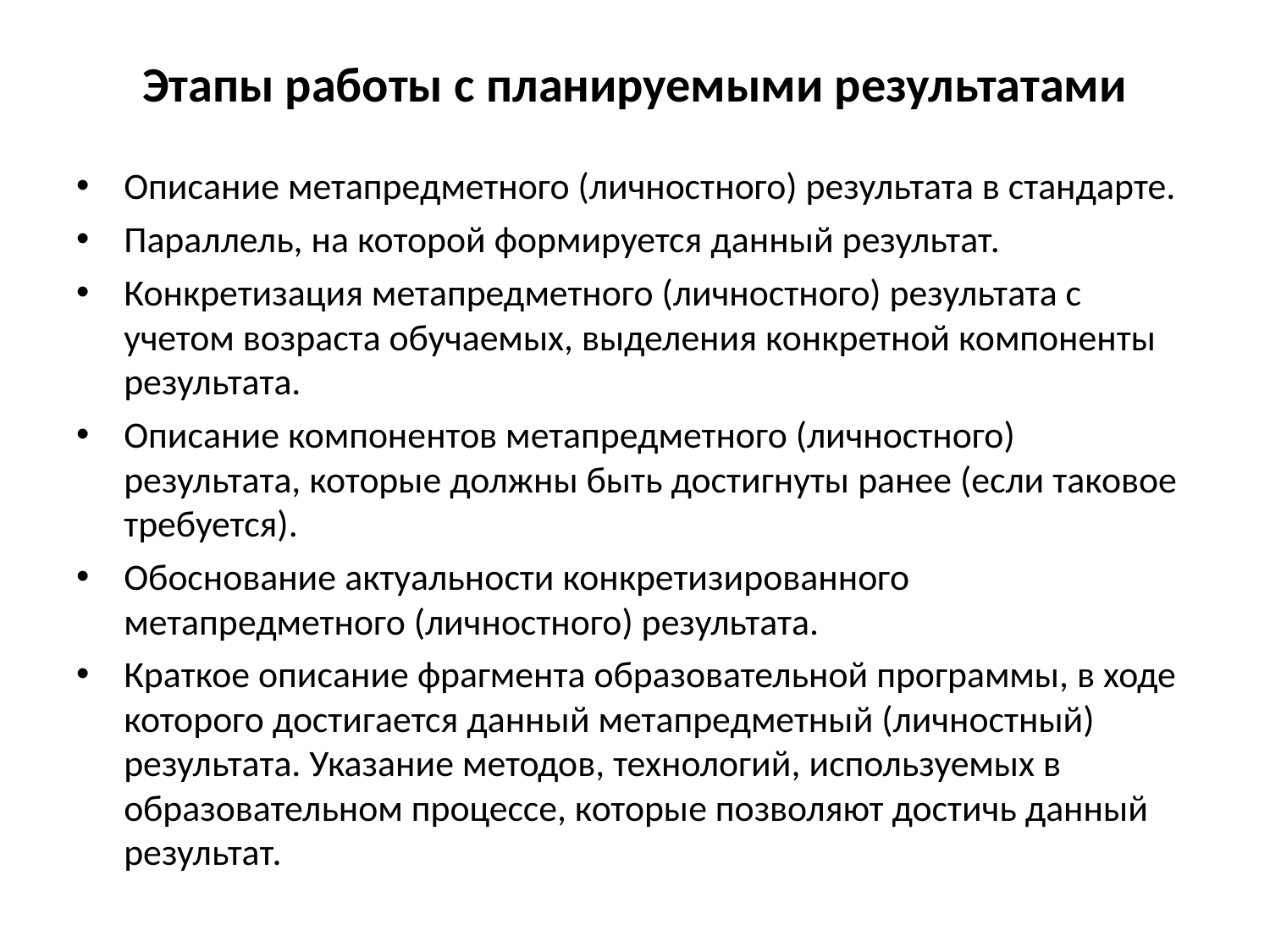

Этапы работы с планируемыми результатами
Описание метапредметного (личностного) результата в стандарте.
Параллель, на которой формируется данный результат.
Конкретизация метапредметного (личностного) результата с учетом возраста обучаемых, выделения конкретной компоненты результата.
Описание компонентов метапредметного (личностного) результата, которые должны быть достигнуты ранее (если таковое требуется).
Обоснование актуальности конкретизированного метапредметного (личностного) результата.
Краткое описание фрагмента образовательной программы, в ходе которого достигается данный метапредметный (личностный) результата. Указание методов, технологий, используемых в образовательном процессе, которые позволяют достичь данный результат.